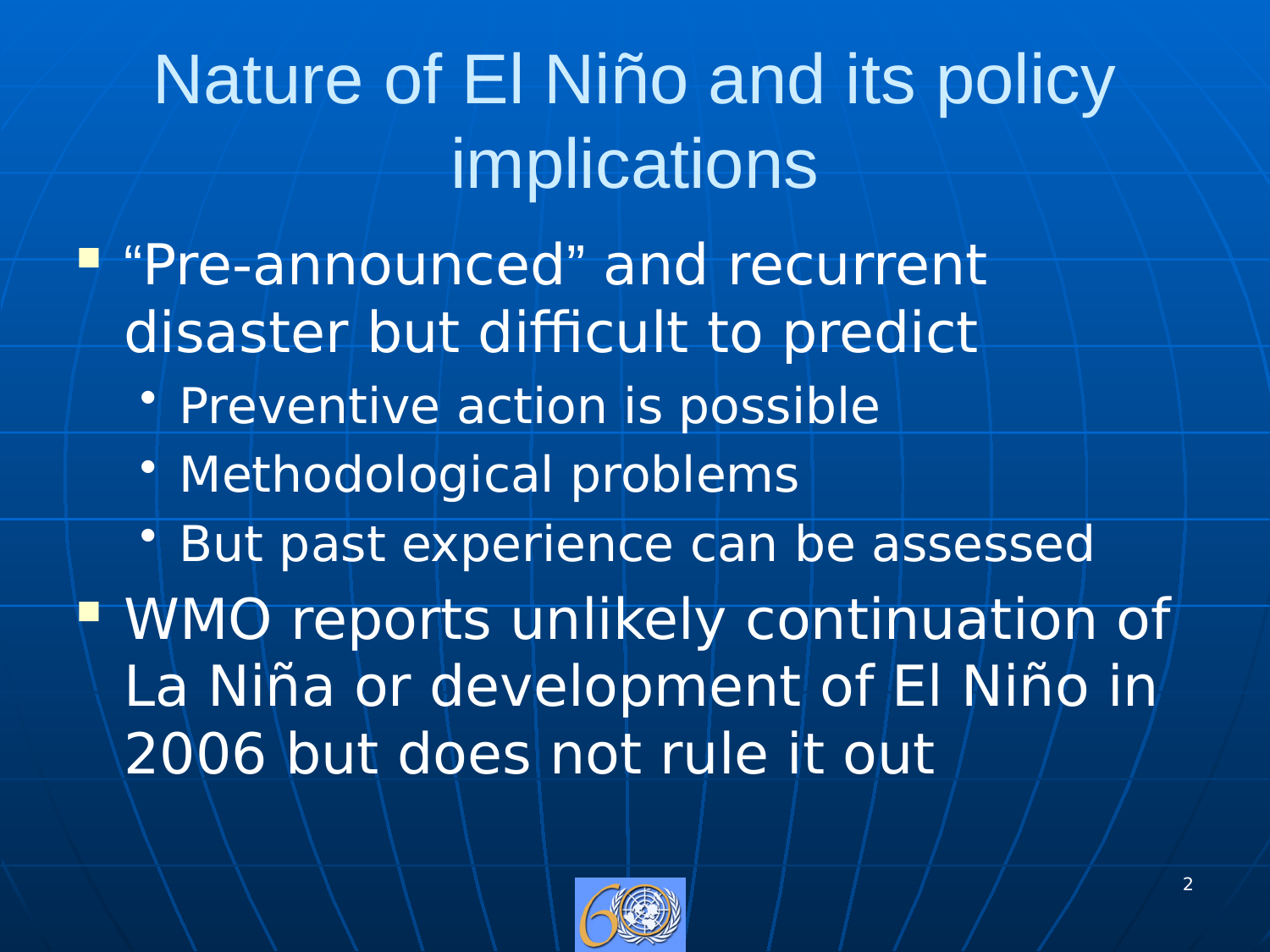

# Nature of El Niño and its policy implications
“Pre-announced” and recurrent disaster but difficult to predict
Preventive action is possible
Methodological problems
But past experience can be assessed
WMO reports unlikely continuation of La Niña or development of El Niño in 2006 but does not rule it out
2